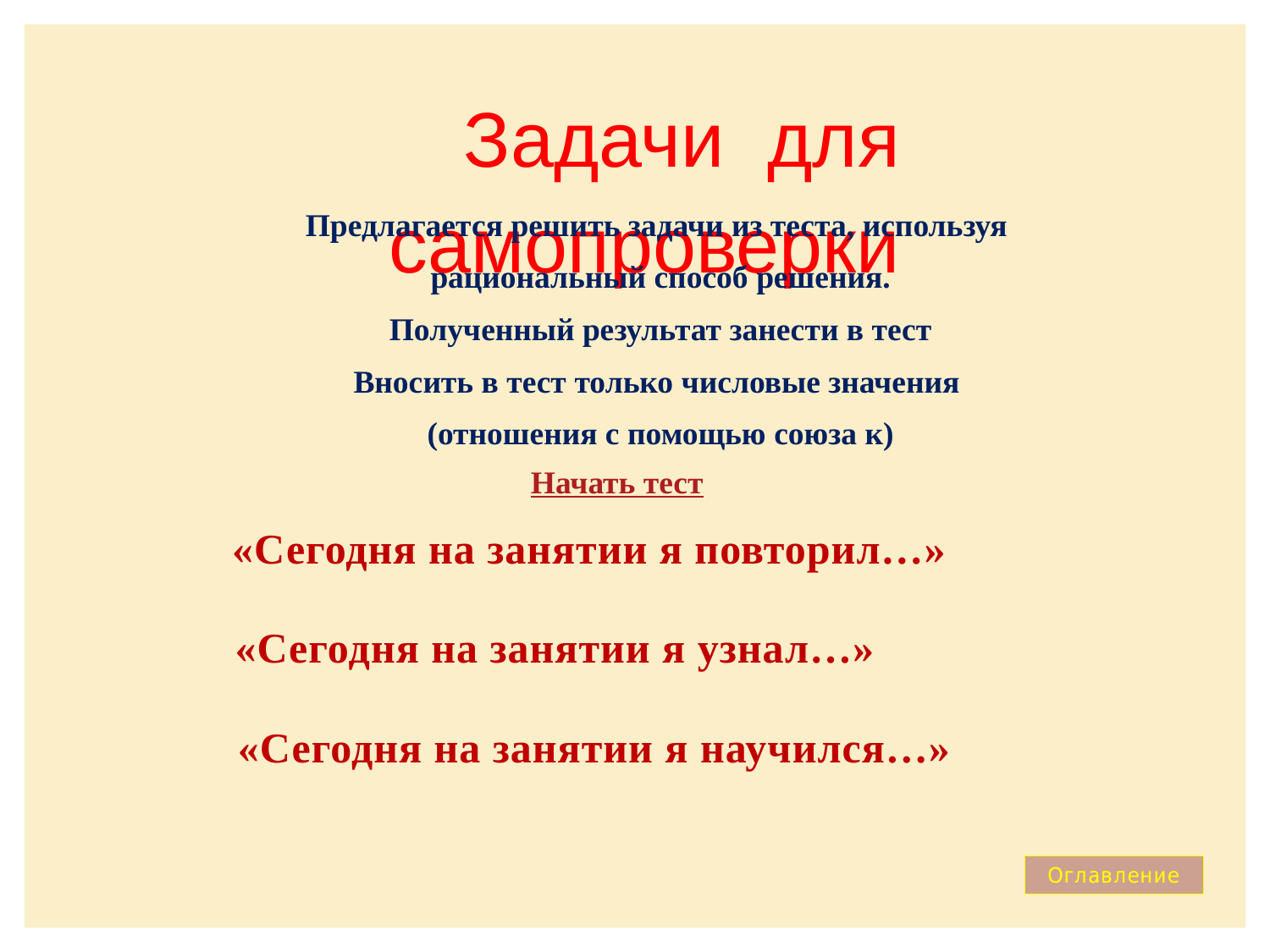

Задачи  для   самопроверки
Предлагается решить задачи из теста, используя
рациональный способ решения.
Полученный результат занести в тест
Вносить в тест только числовые значения
(отношения с помощью союза к)

Начать тест
    «Сегодня на занятии я повторил…»
     «Сегодня на занятии я узнал…»
      «Сегодня на занятии я научился…»
Оглавление